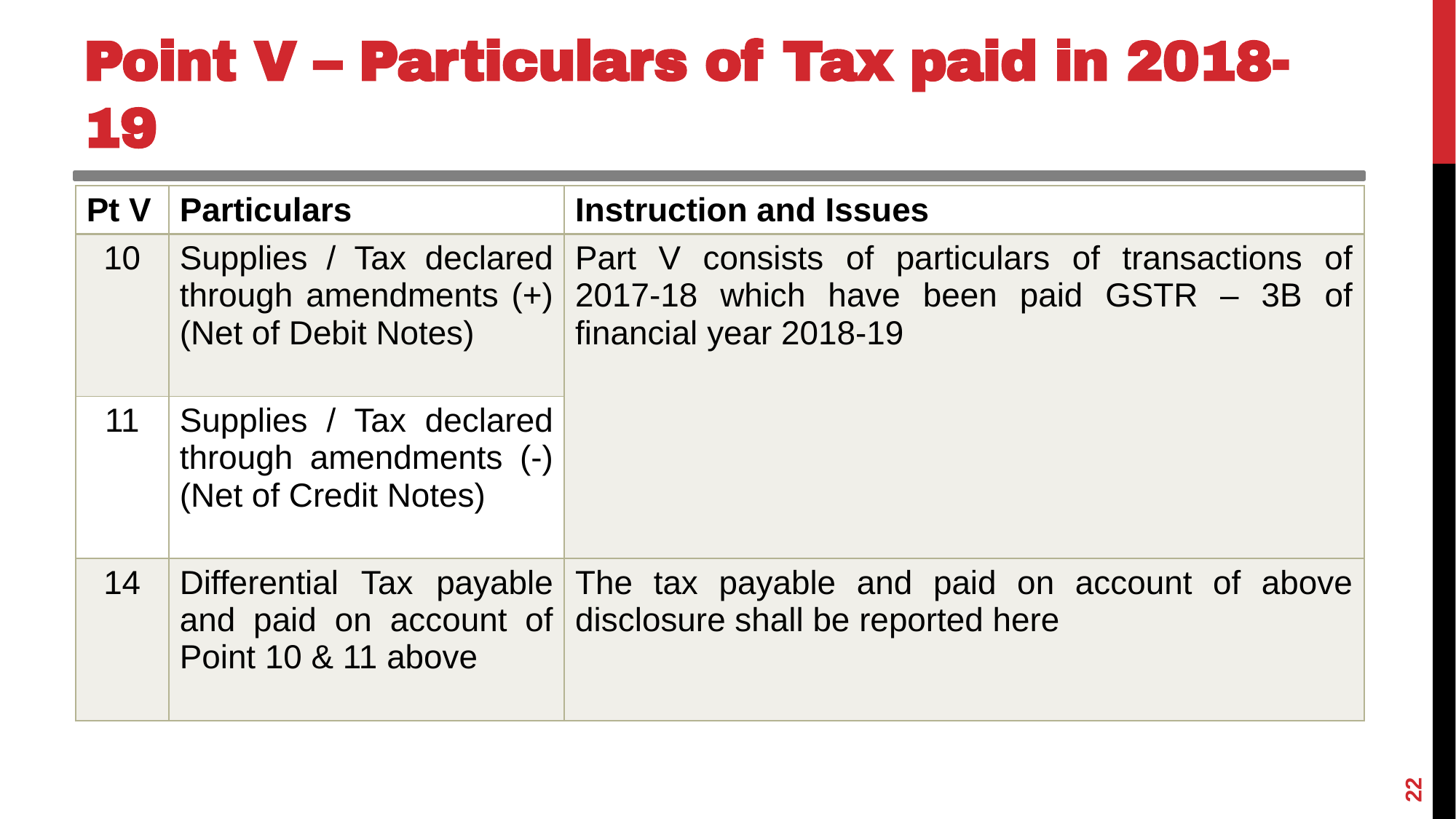

# Point V – Particulars of Tax paid in 2018-19
| Pt V | Particulars | Instruction and Issues |
| --- | --- | --- |
| 10 | Supplies / Tax declared through amendments (+) (Net of Debit Notes) | Part V consists of particulars of transactions of 2017-18 which have been paid GSTR – 3B of financial year 2018-19 |
| 11 | Supplies / Tax declared through amendments (-) (Net of Credit Notes) |  |
| 14 | Differential Tax payable and paid on account of Point 10 & 11 above | The tax payable and paid on account of above disclosure shall be reported here |
22